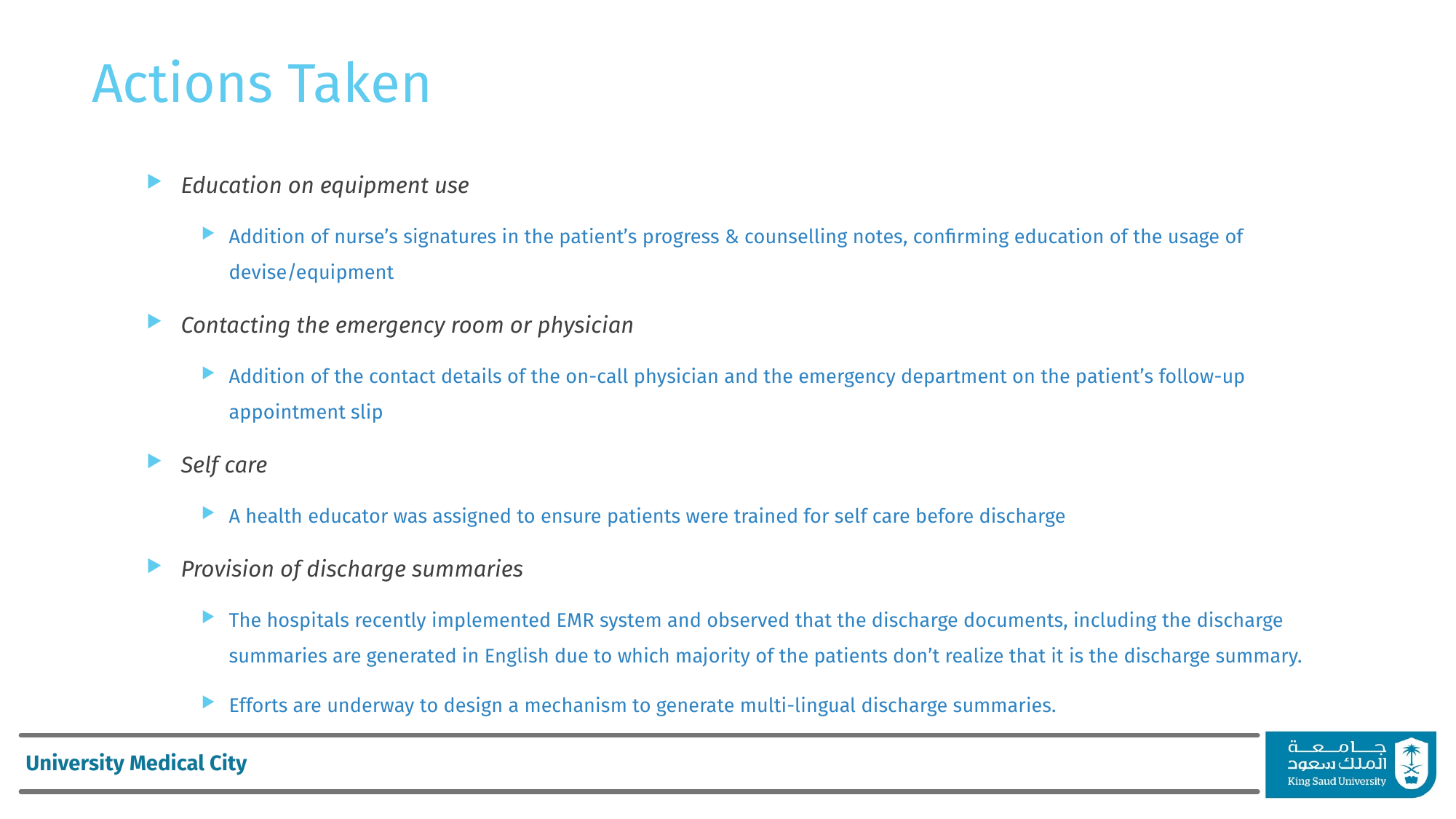

# Actions Taken
Education on equipment use
Addition of nurse’s signatures in the patient’s progress & counselling notes, confirming education of the usage of devise/equipment
Contacting the emergency room or physician
Addition of the contact details of the on-call physician and the emergency department on the patient’s follow-up appointment slip
Self care
A health educator was assigned to ensure patients were trained for self care before discharge
Provision of discharge summaries
The hospitals recently implemented EMR system and observed that the discharge documents, including the discharge summaries are generated in English due to which majority of the patients don’t realize that it is the discharge summary.
Efforts are underway to design a mechanism to generate multi-lingual discharge summaries.